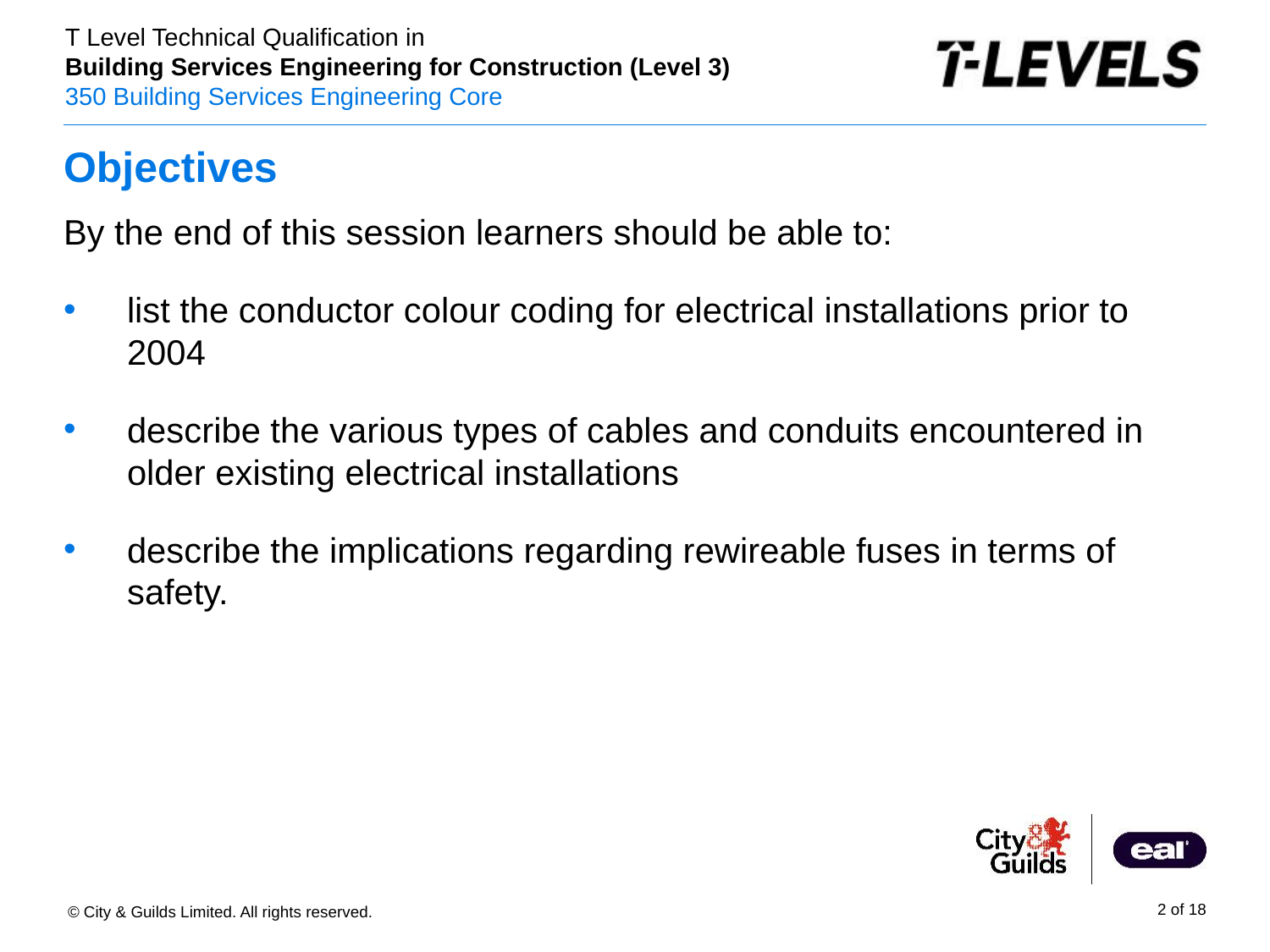

# Objectives
By the end of this session learners should be able to:
list the conductor colour coding for electrical installations prior to 2004
describe the various types of cables and conduits encountered in older existing electrical installations
describe the implications regarding rewireable fuses in terms of safety.